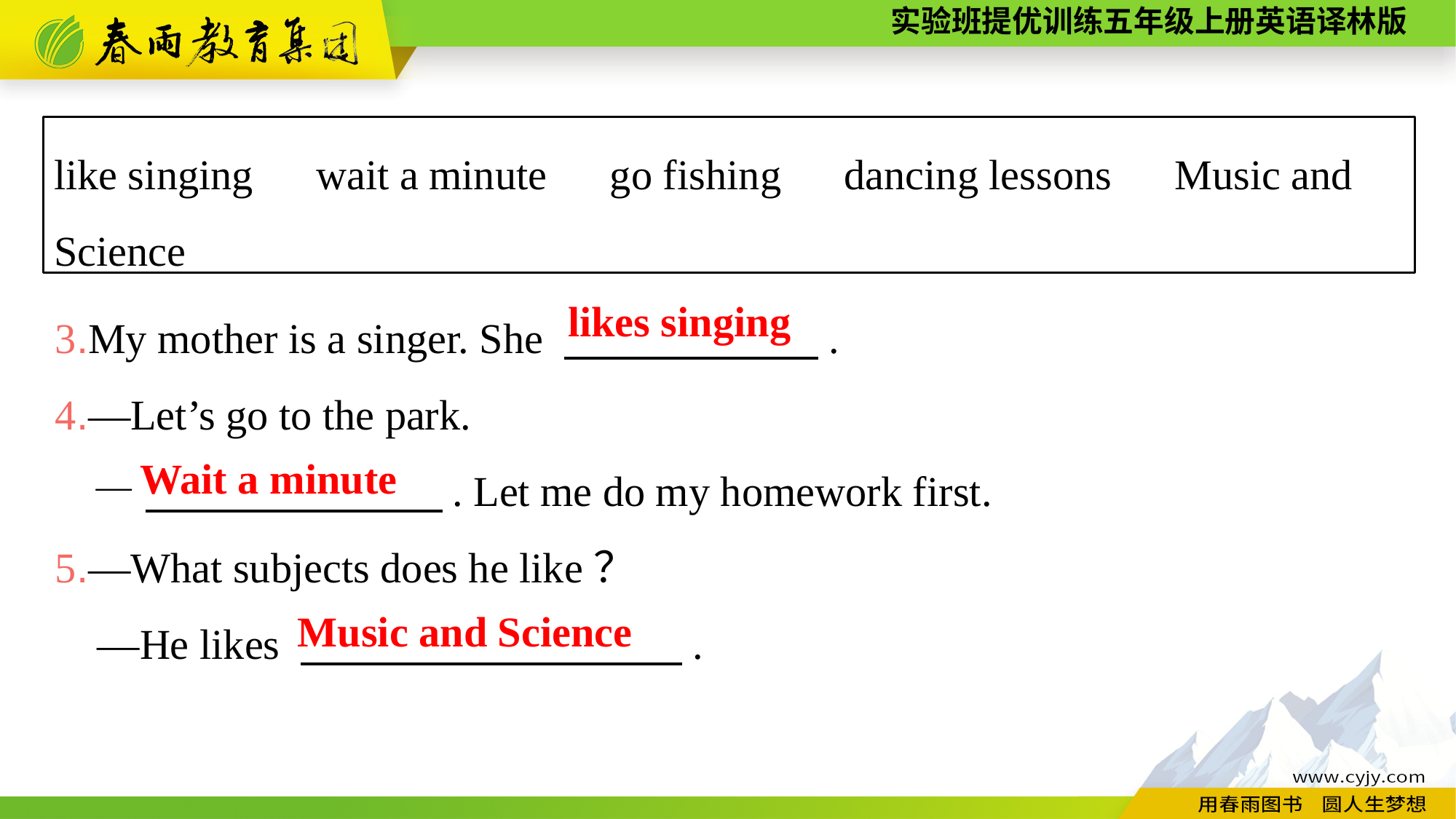

like singing　wait a minute　go fishing　dancing lessons　Music and Science
3.My mother is a singer. She 　　　　　　.
4.—Let’s go to the park.
    —　　　　　　　. Let me do my homework first.
5.—What subjects does he like？
    —He likes 　　　　　　　　　.
likes singing
Wait a minute
Music and Science